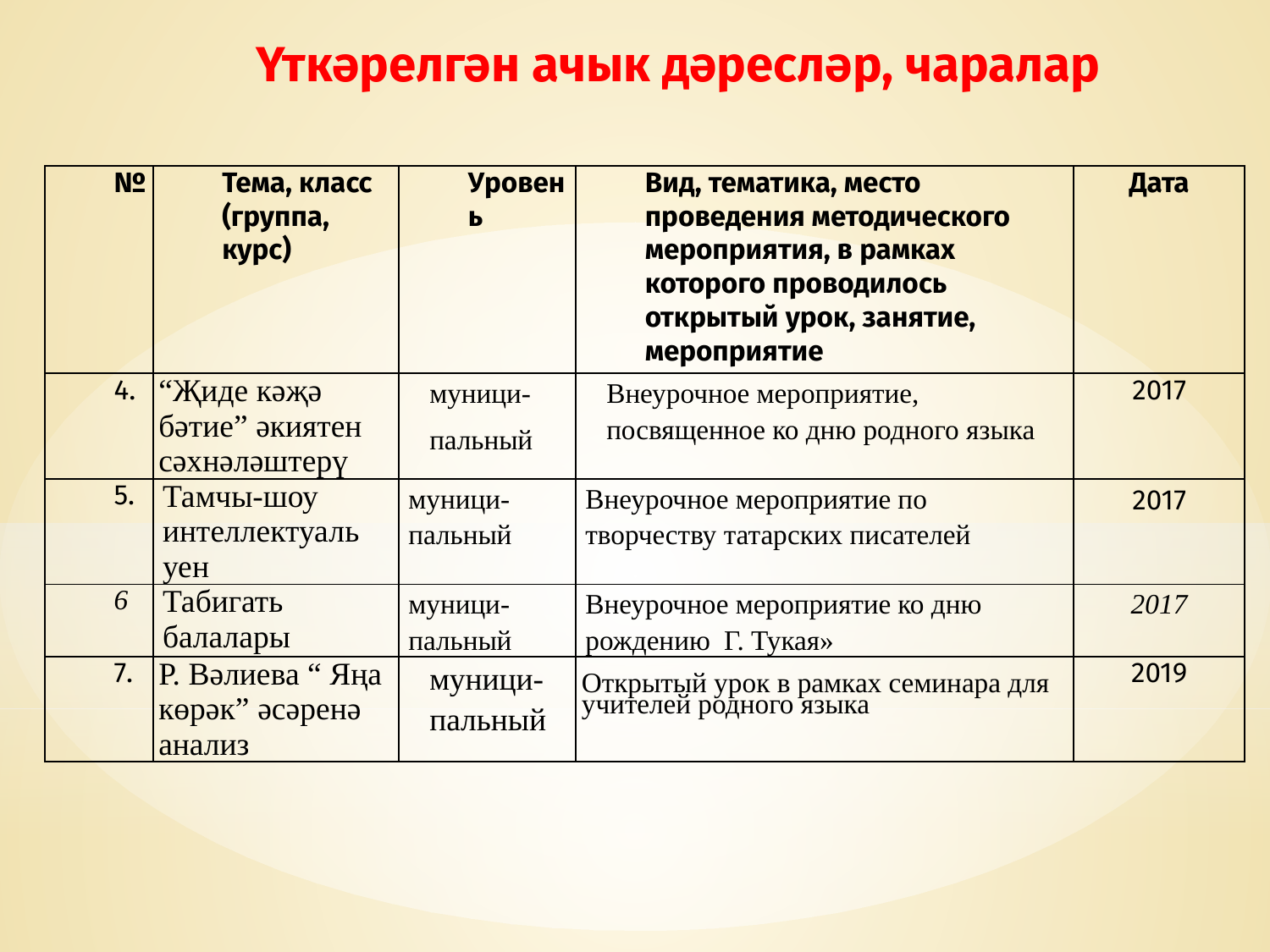

Үткәрелгән ачык дәресләр, чаралар

| № | Тема, класс (группа, курс) | Уровень | Вид, тематика, место проведения методического мероприятия, в рамках которого проводилось открытый урок, занятие, мероприятие | Дата |
| --- | --- | --- | --- | --- |
| 4. | “Җиде кәҗә бәтие” әкиятен сәхнәләштерү | муници- пальный | Внеурочное мероприятие, посвященное ко дню родного языка | 2017 |
| 5. | Тамчы-шоу интеллектуаль уен | муници-пальный | Внеурочное мероприятие по творчеству татарских писателей | 2017 |
| 6 | Табигать балалары | муници-пальный | Внеурочное мероприятие ко дню рождению Г. Тукая» | 2017 |
| 7. | Р. Вәлиева “ Яңа көрәк” әсәренә анализ | муници-пальный | Открытый урок в рамках семинара для учителей родного языка | 2019 |